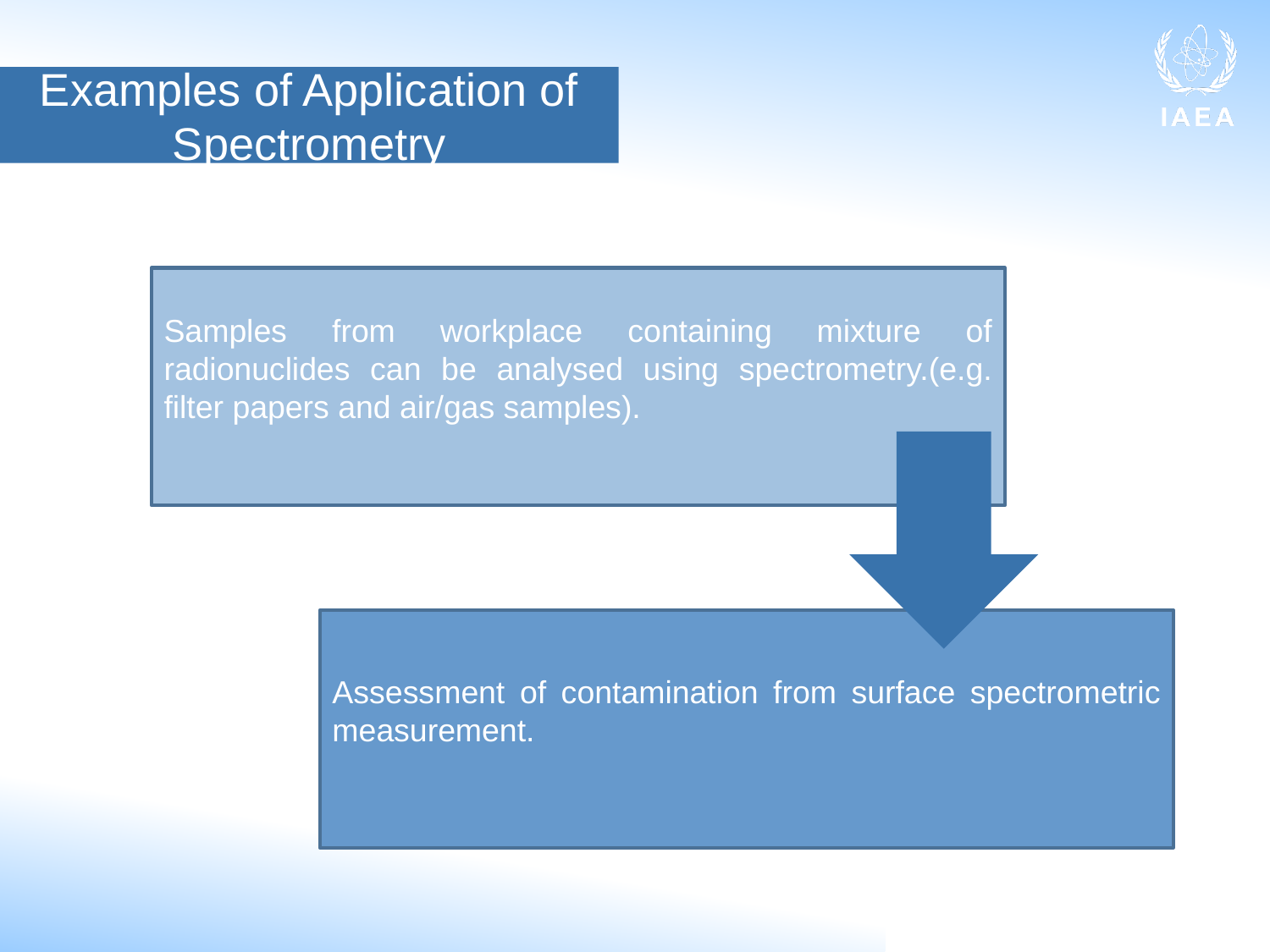

Examples of Application of
Spectrometry
Samples from workplace containing mixture of radionuclides can be analysed using spectrometry.(e.g. filter papers and air/gas samples).

Assessment of contamination from surface spectrometric measurement.